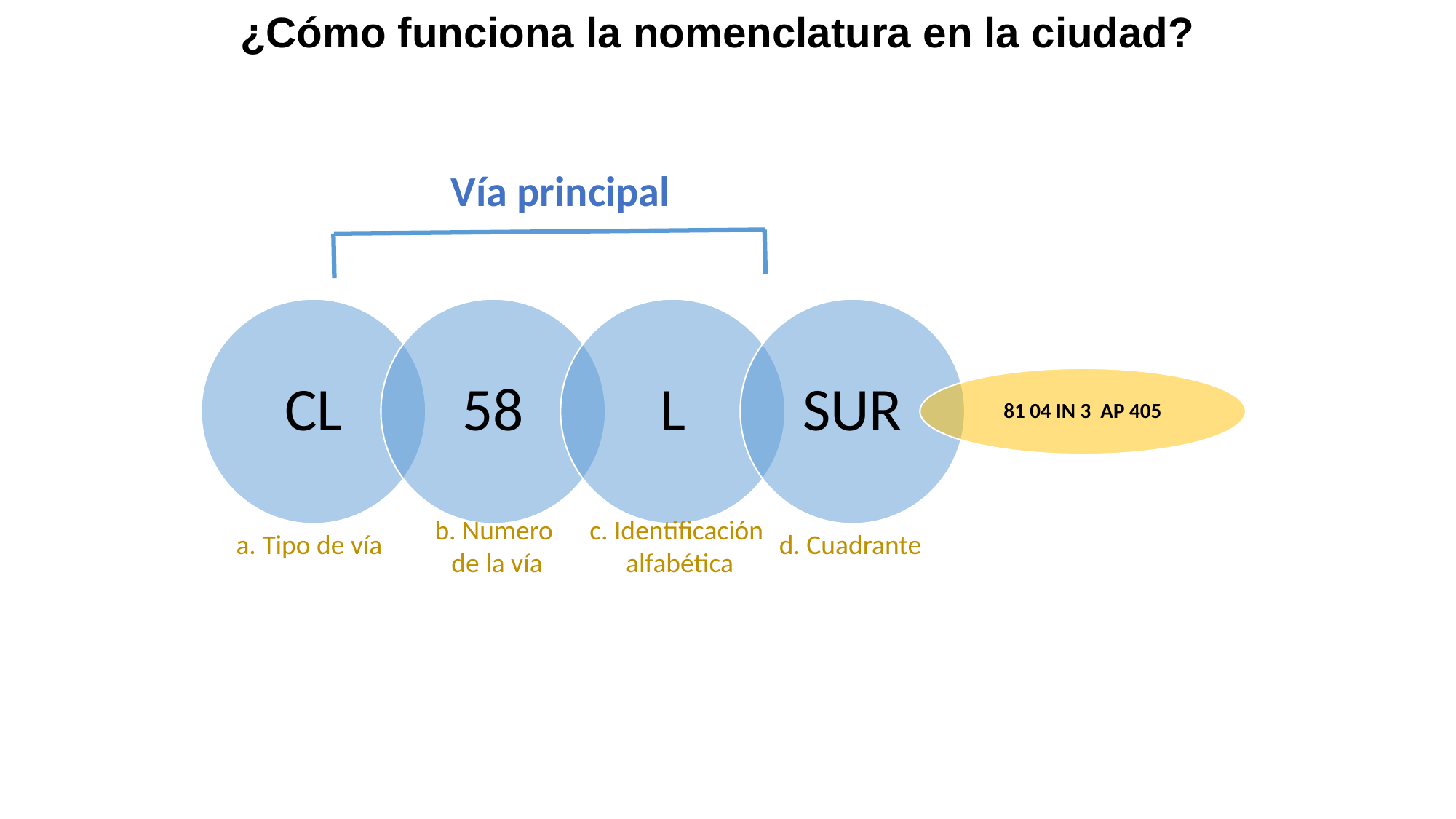

¿Cómo funciona la nomenclatura en la ciudad?

Vía principal
CL
58
L
SUR
81 04 IN 3  AP 405
b. Numero
de la vía
c. Identificación
alfabética
a. Tipo de vía
d. Cuadrante